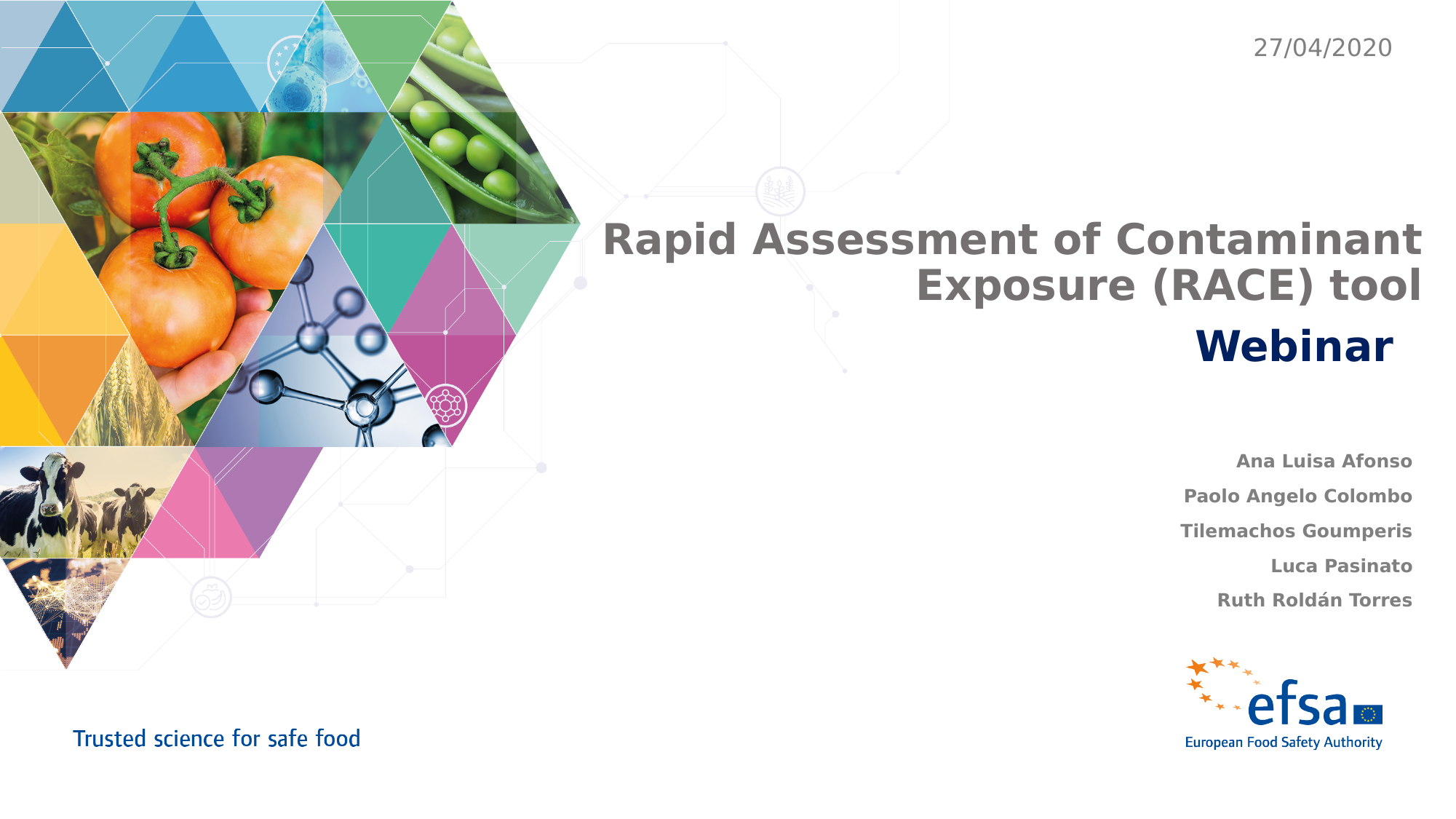

27/04/2020
Rapid Assessment of Contaminant Exposure (RACE) tool
Webinar
Ana Luisa Afonso
Paolo Angelo Colombo
Tilemachos Goumperis
Luca Pasinato
Ruth Roldán Torres